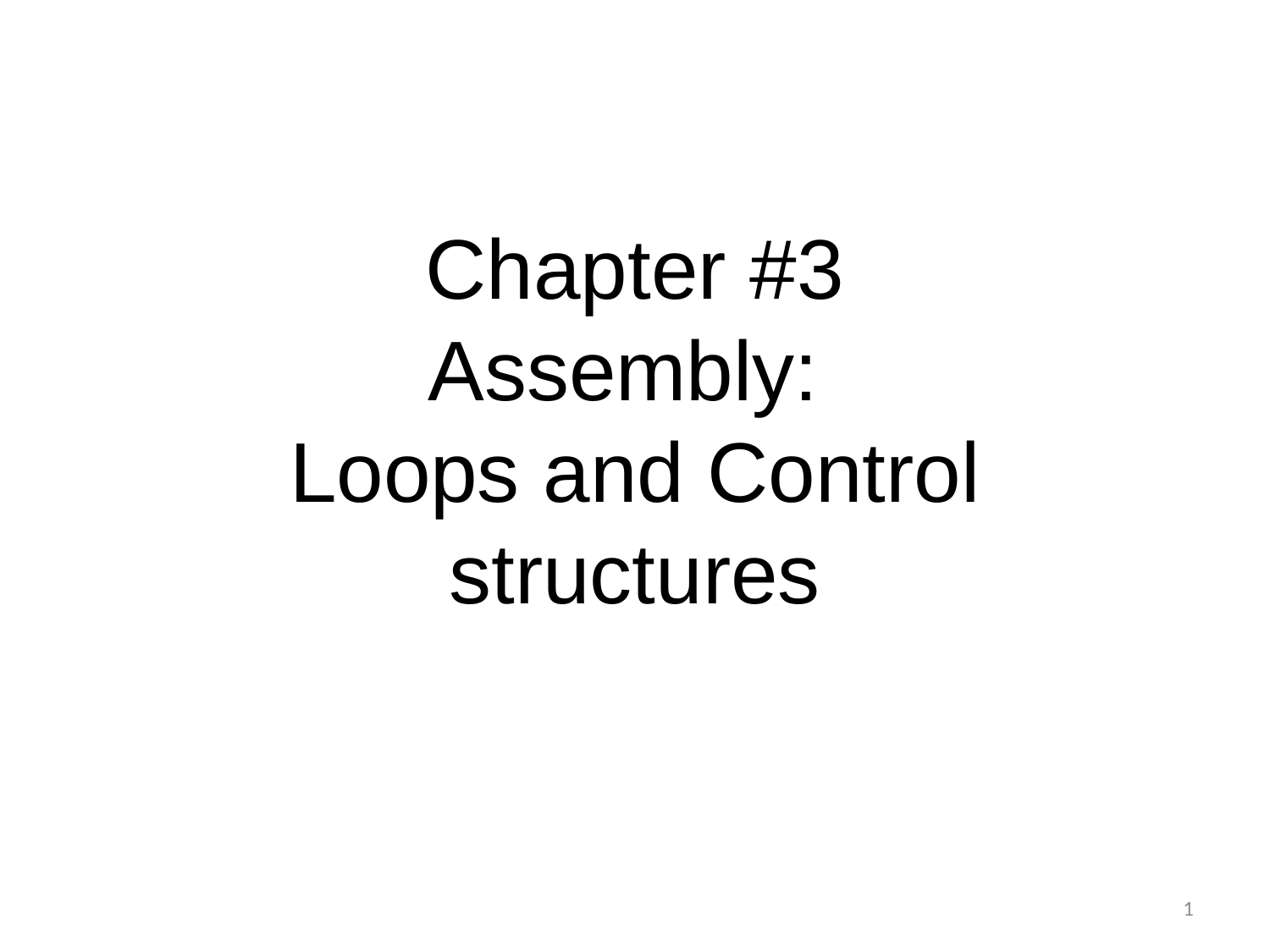

# Chapter #3 Assembly: Loops and Control structures
1